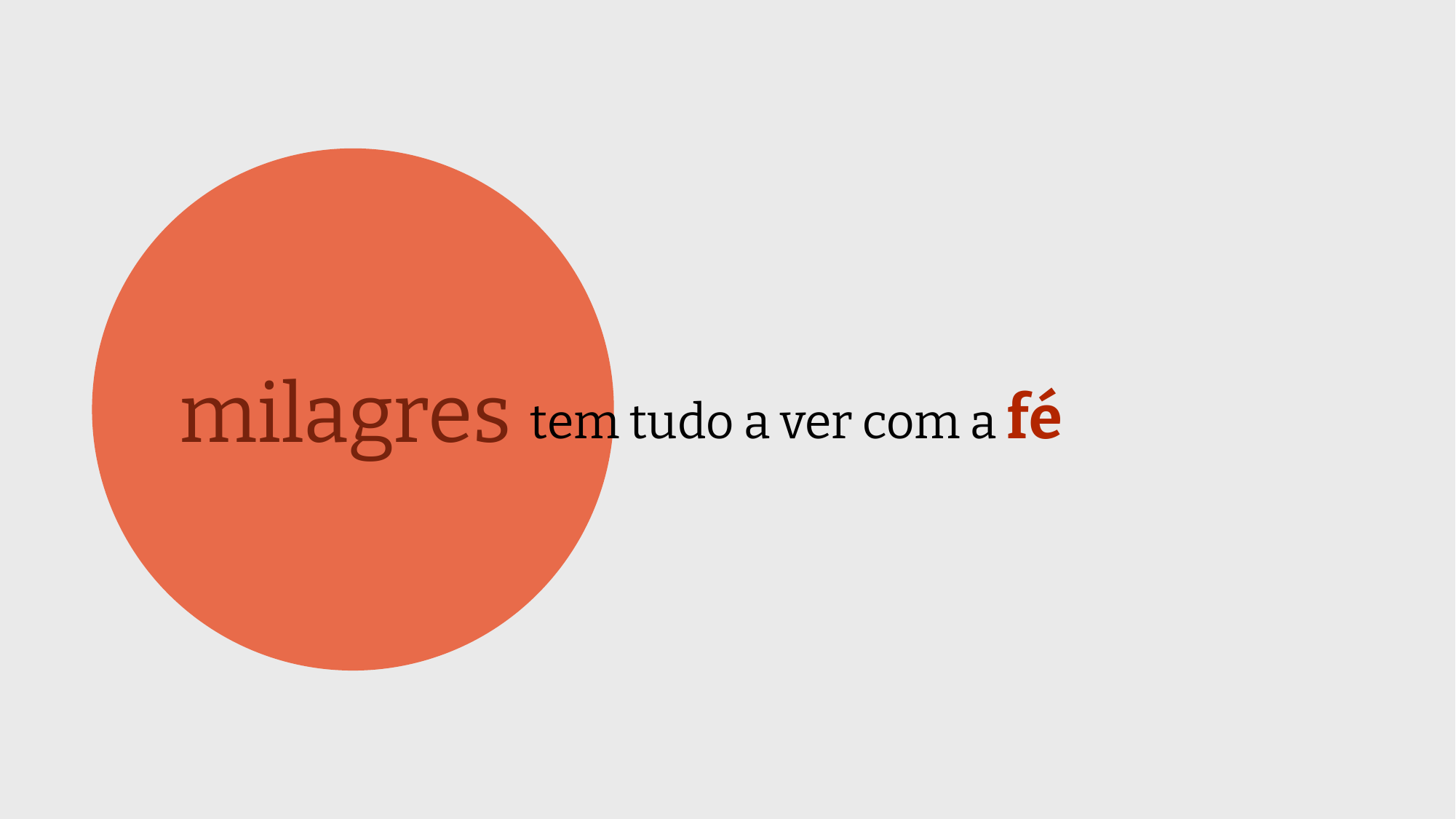

milagres
tem tudo a ver com a fé